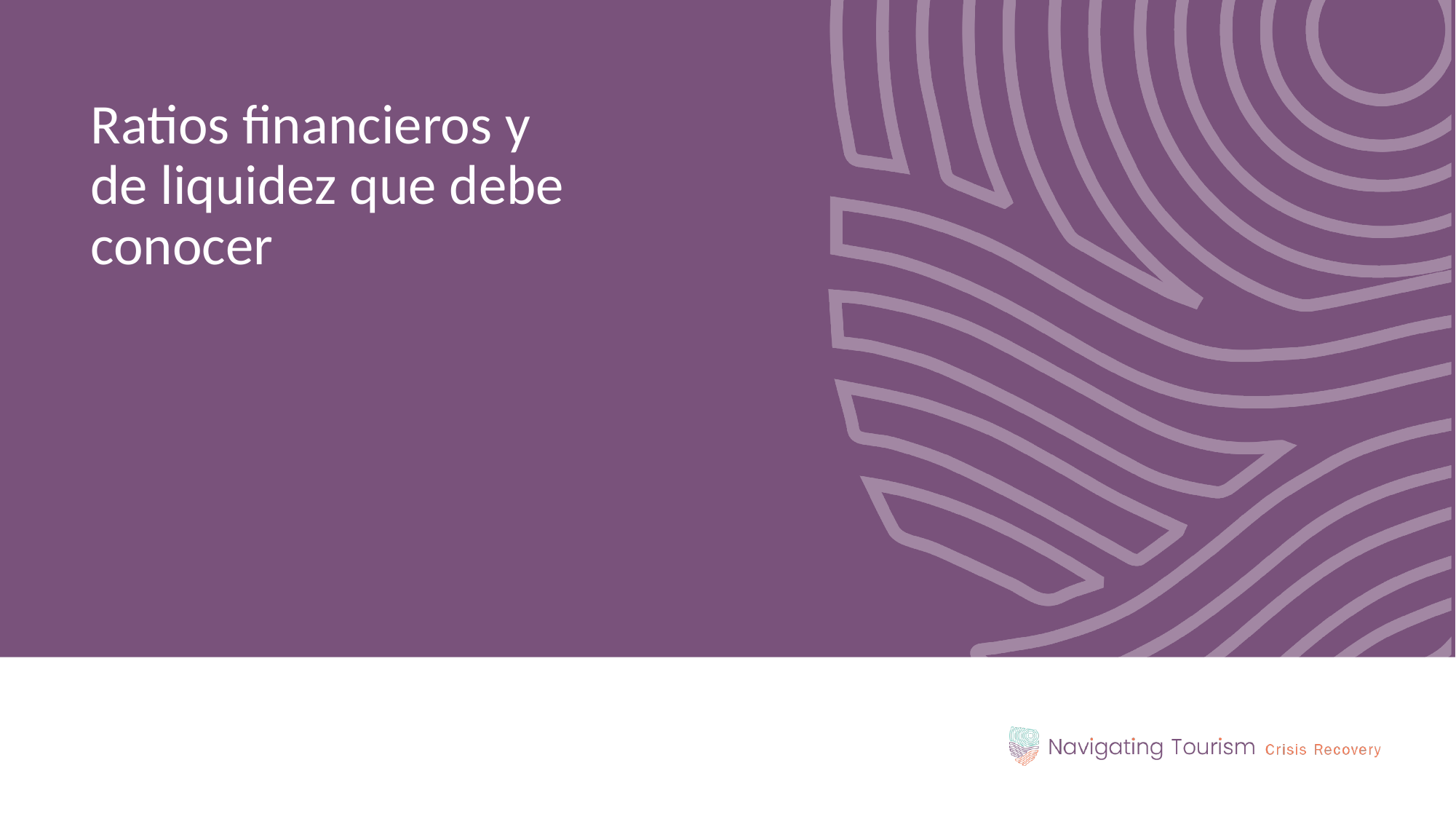

Ratios financieros y de liquidez que debe conocer